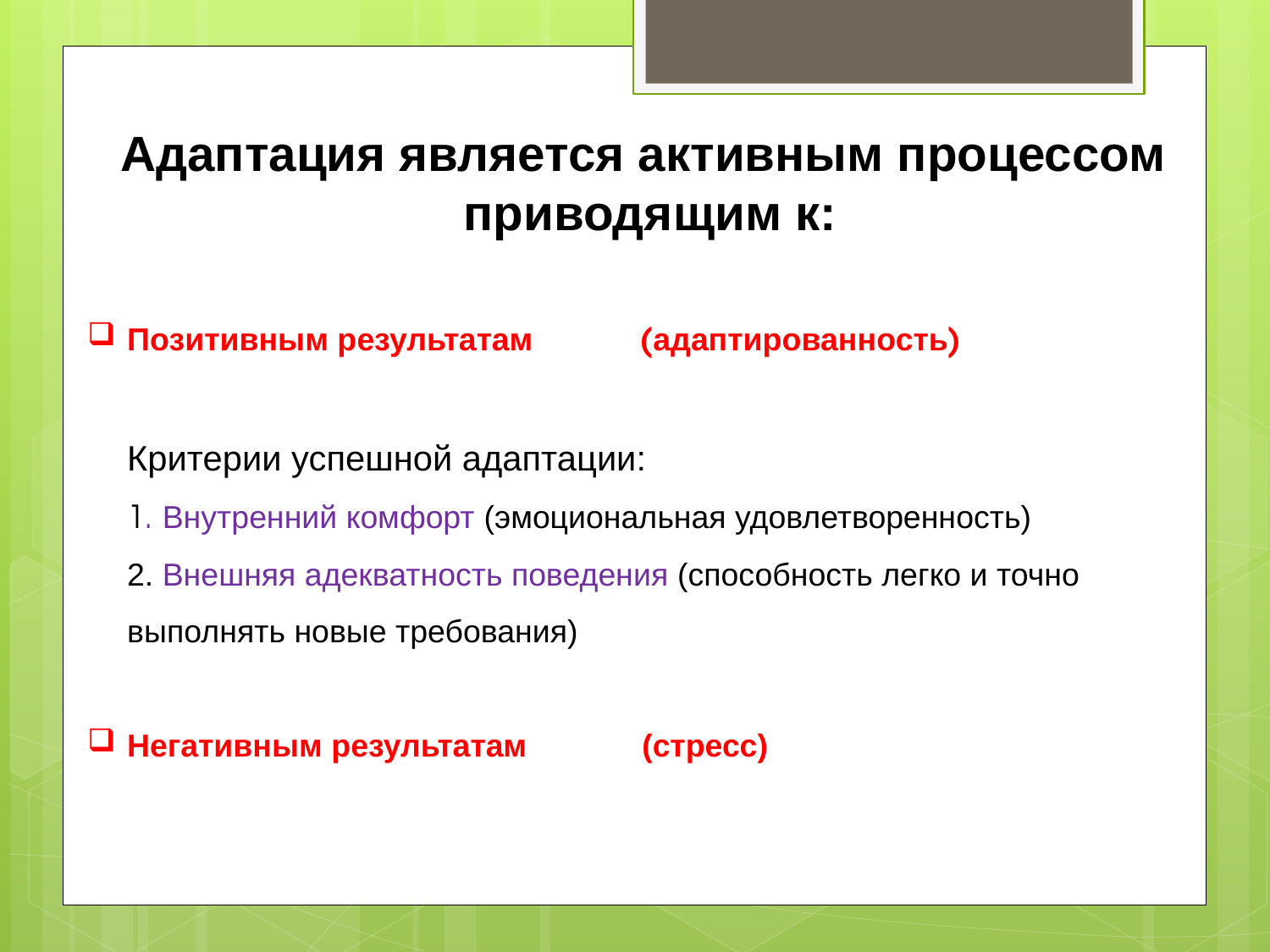

Адаптация является активным процессом
приводящим к:
Позитивным результатам            (адаптированность)
Критерии успешной адаптации:
1. Внутренний комфорт (эмоциональная удовлетворенность)
2. Внешняя адекватность поведения (способность легко и точно выполнять новые требования)

Негативным результатам             (стресс)